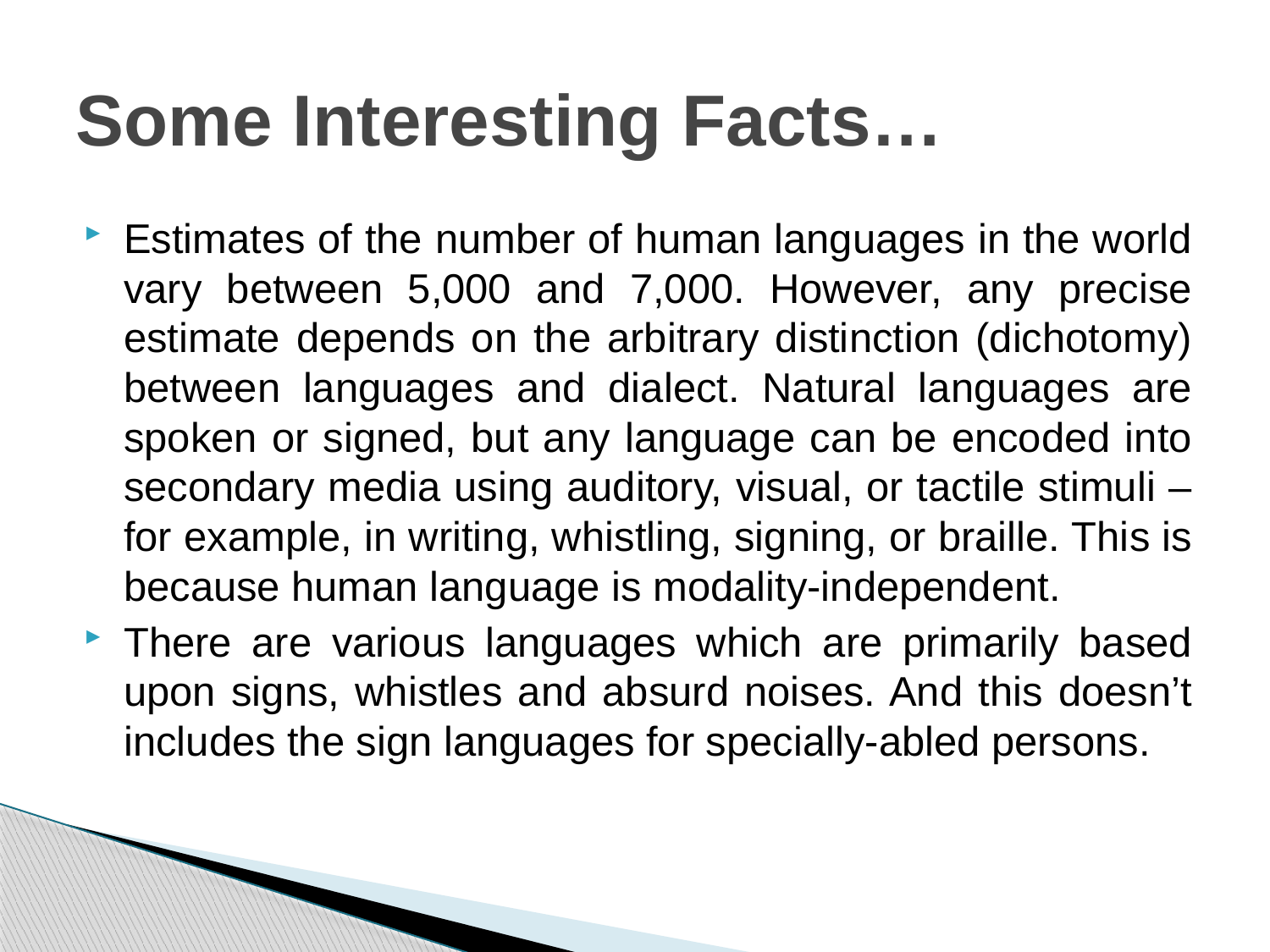

# Some Interesting Facts…
Estimates of the number of human languages in the world vary between 5,000 and 7,000. However, any precise estimate depends on the arbitrary distinction (dichotomy) between languages and dialect. Natural languages are spoken or signed, but any language can be encoded into secondary media using auditory, visual, or tactile stimuli – for example, in writing, whistling, signing, or braille. This is because human language is modality-independent.
There are various languages which are primarily based upon signs, whistles and absurd noises. And this doesn’t includes the sign languages for specially-abled persons.